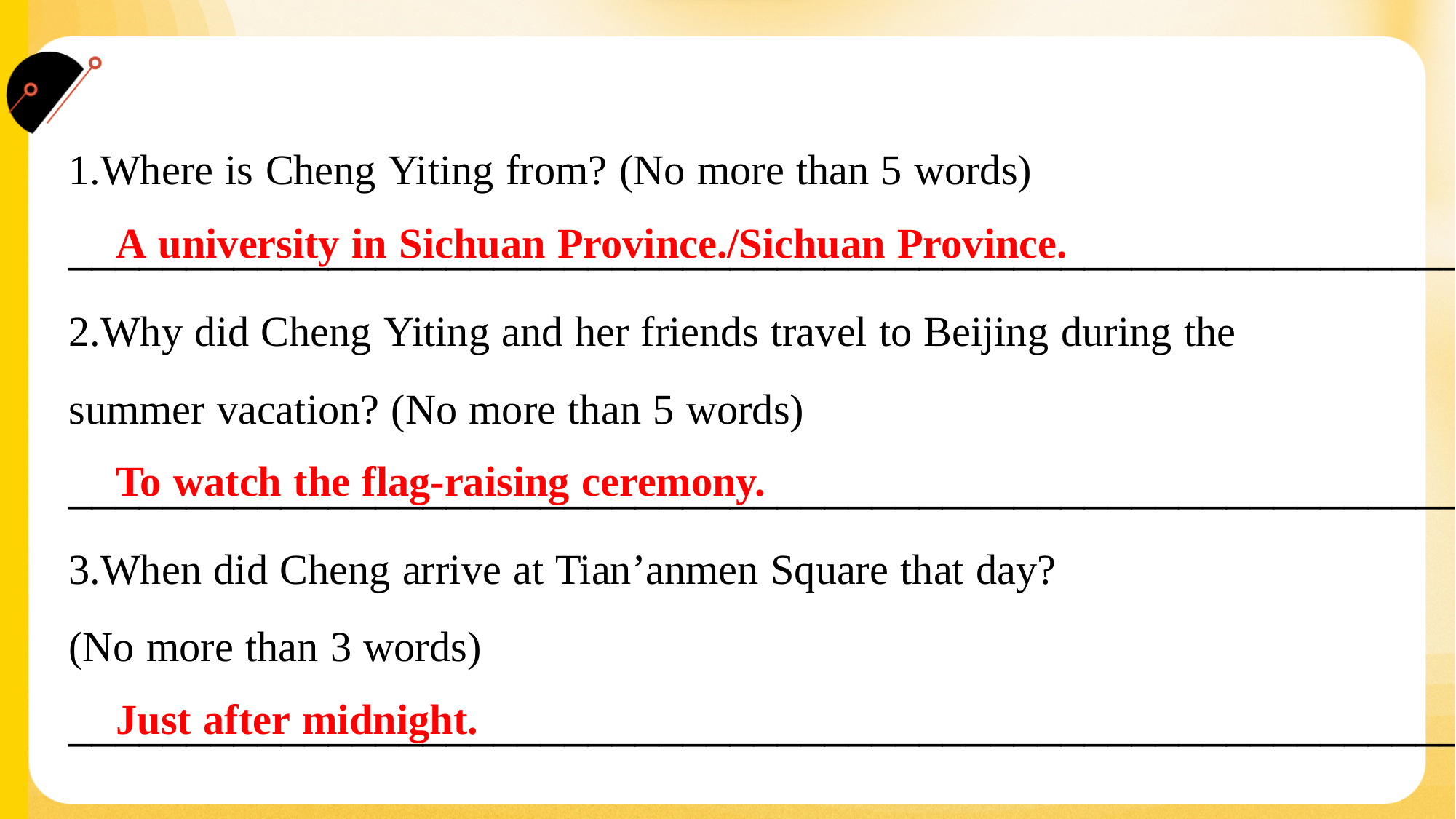

1.Where is Cheng Yiting from? (No more than 5 words)
______________________________________________________________

    A university in Sichuan Province./Sichuan Province.
2.Why did Cheng Yiting and her friends travel to Beijing during the
summer vacation? (No more than 5 words)
______________________________________________________________

    To watch the flag-raising ceremony.
3.When did Cheng arrive at Tian’anmen Square that day?
(No more than 3 words)
______________________________________________________________

    Just after midnight.